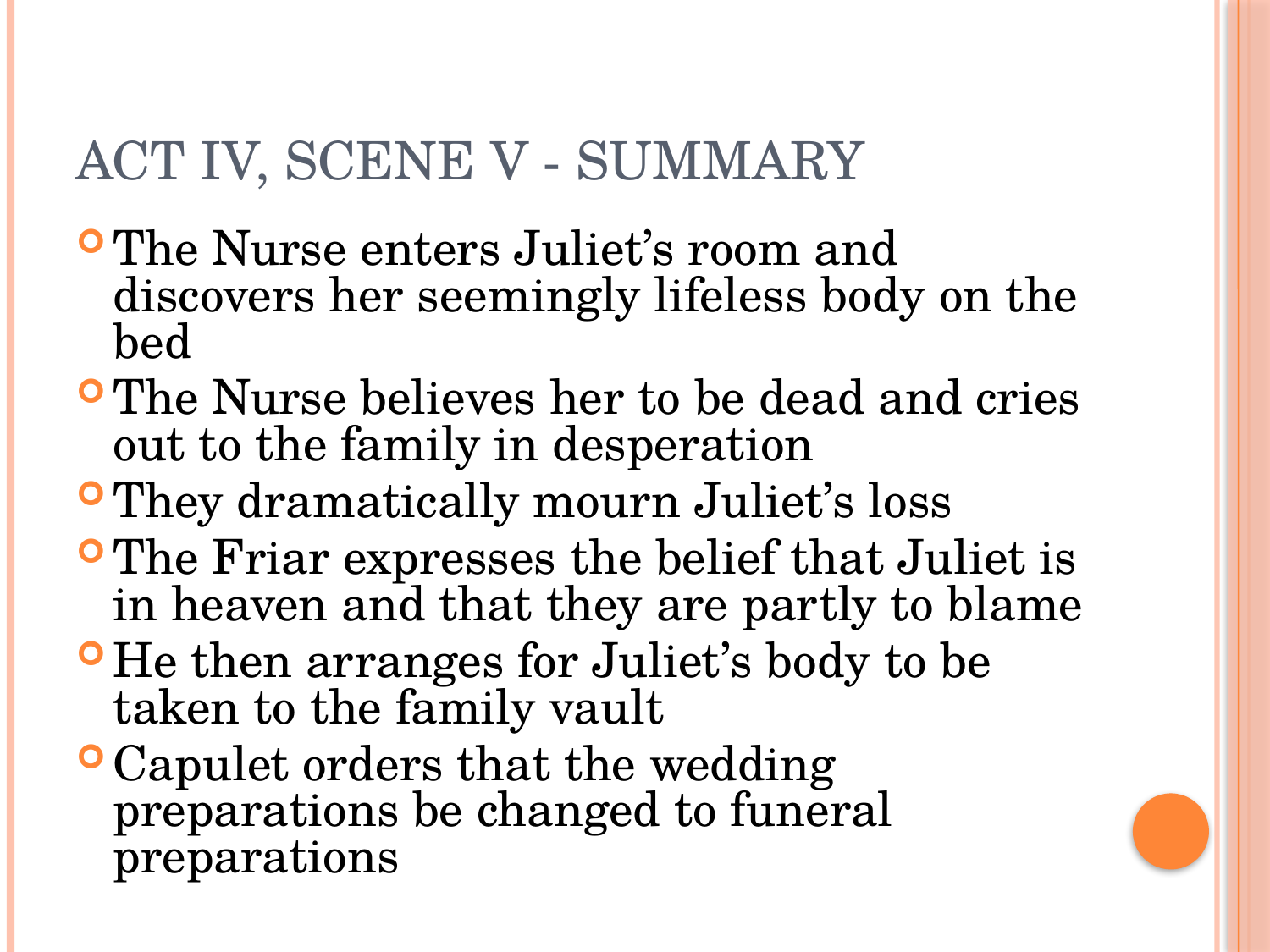

# Act IV, Scene v - Summary
The Nurse enters Juliet’s room and discovers her seemingly lifeless body on the bed
The Nurse believes her to be dead and cries out to the family in desperation
They dramatically mourn Juliet’s loss
The Friar expresses the belief that Juliet is in heaven and that they are partly to blame
He then arranges for Juliet’s body to be taken to the family vault
Capulet orders that the wedding preparations be changed to funeral preparations